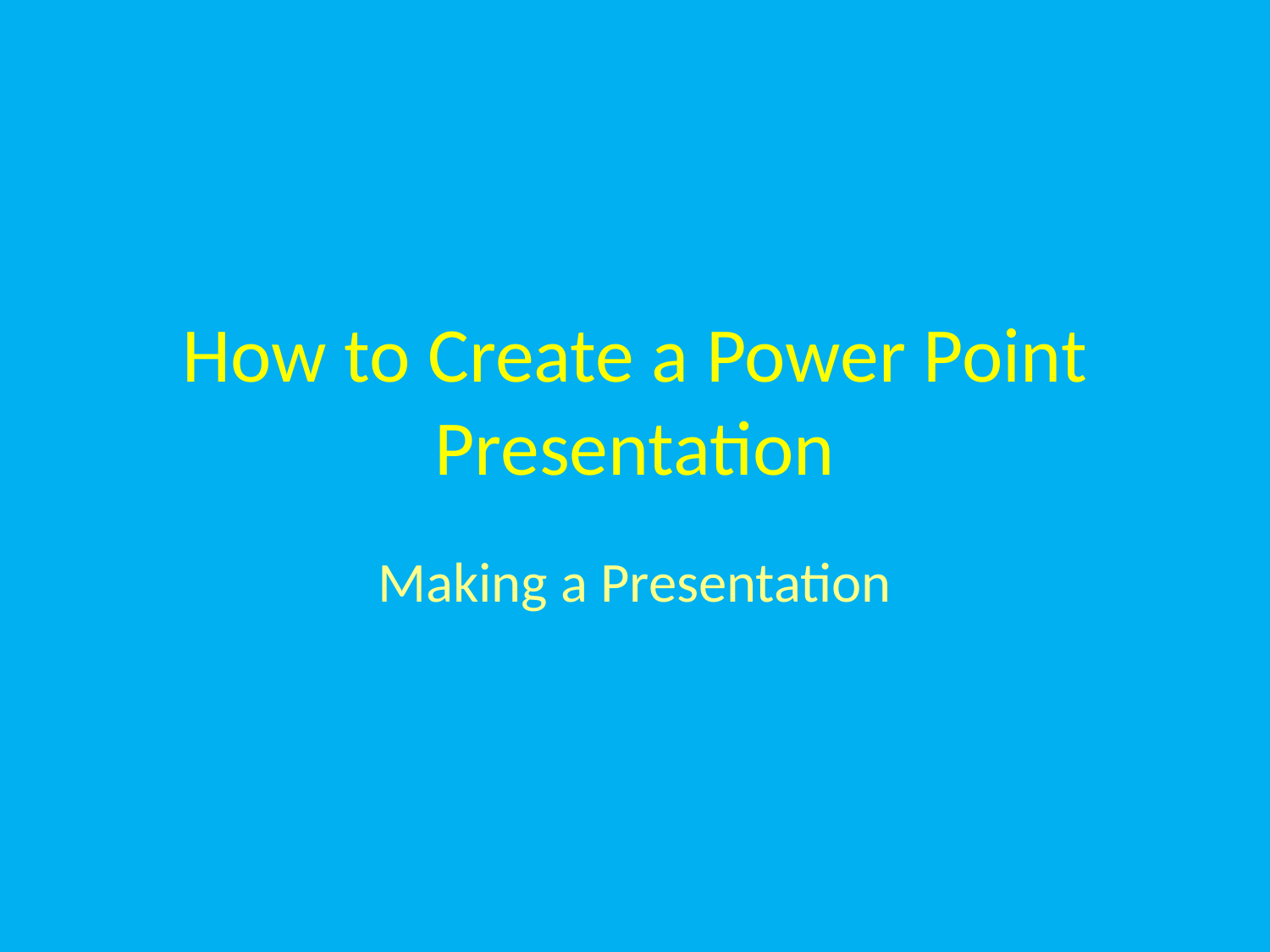

# How to Create a Power Point Presentation
Making a Presentation